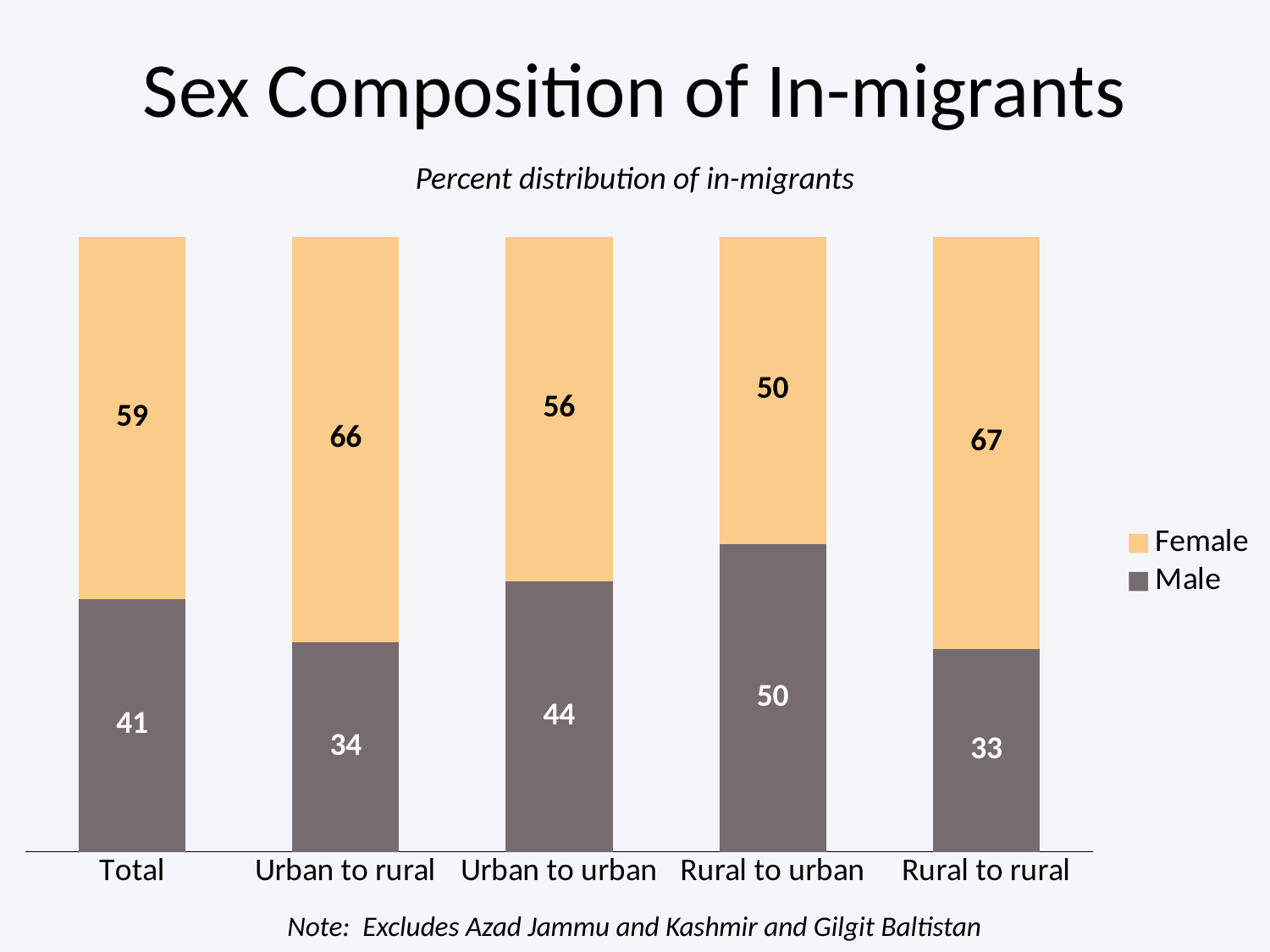

# Sex Composition of In-migrants
Percent distribution of in-migrants

### Chart

| Category | Male | Female |
|---|---|---|
| Total | 41.0 | 59.0 |
| Urban to rural | 34.0 | 66.0 |
| Urban to urban | 44.0 | 56.0 |
| Rural to urban | 50.0 | 50.0 |
| Rural to rural | 33.0 | 67.0 |
Note:  Excludes Azad Jammu and Kashmir and Gilgit Baltistan